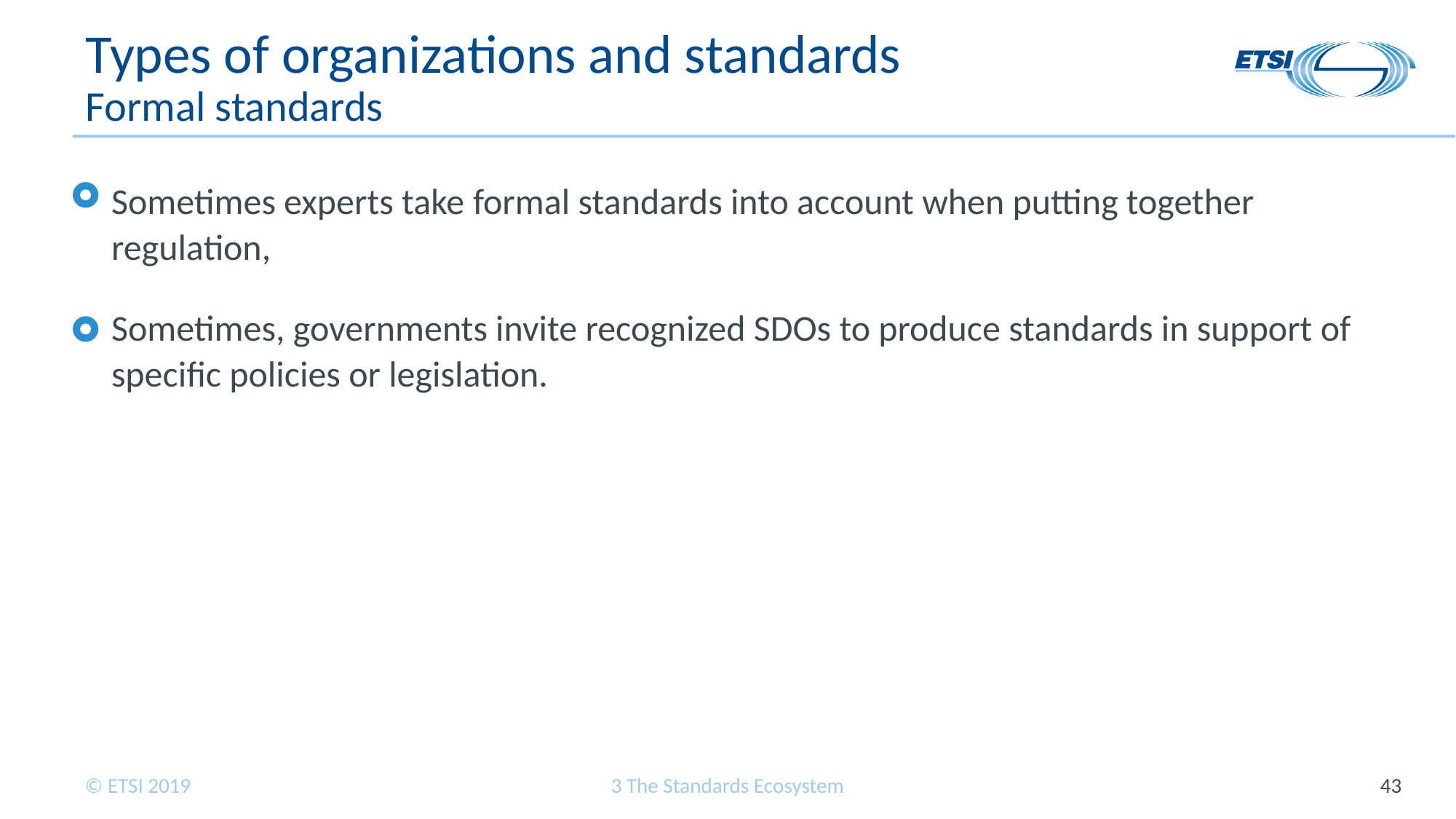

# Types of organizations and standards Formal standards
Sometimes experts take formal standards into account when putting together regulation,

Sometimes, governments invite recognized SDOs to produce standards in support of specific policies or legislation.

3 The Standards Ecosystem